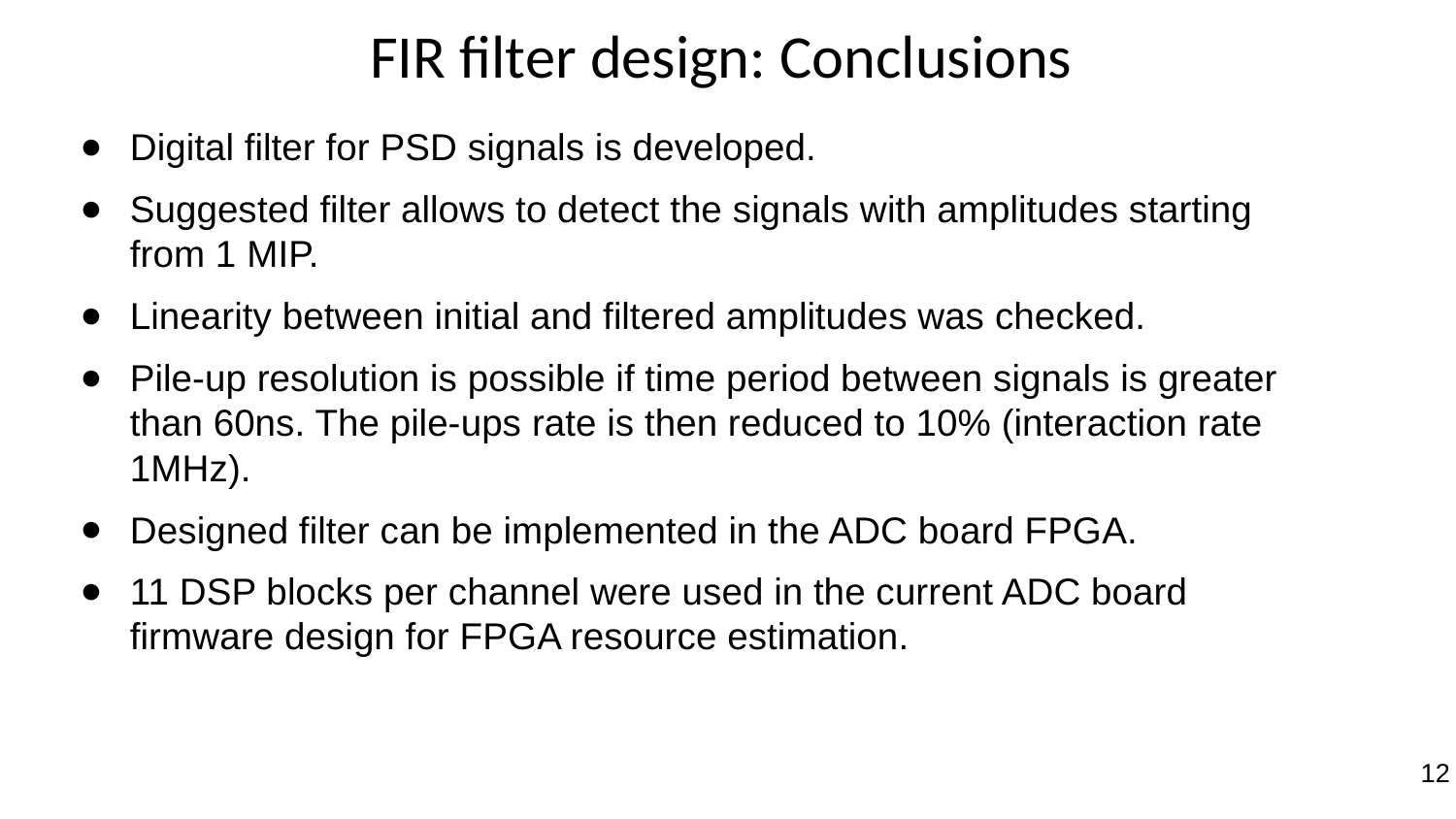

FIR filter design: Conclusions
Digital filter for PSD signals is developed.
Suggested filter allows to detect the signals with amplitudes starting from 1 MIP.
Linearity between initial and filtered amplitudes was checked.
Pile-up resolution is possible if time period between signals is greater than 60ns. The pile-ups rate is then reduced to 10% (interaction rate 1MHz).
Designed filter can be implemented in the ADC board FPGA.
11 DSP blocks per channel were used in the current ADC board firmware design for FPGA resource estimation.
12